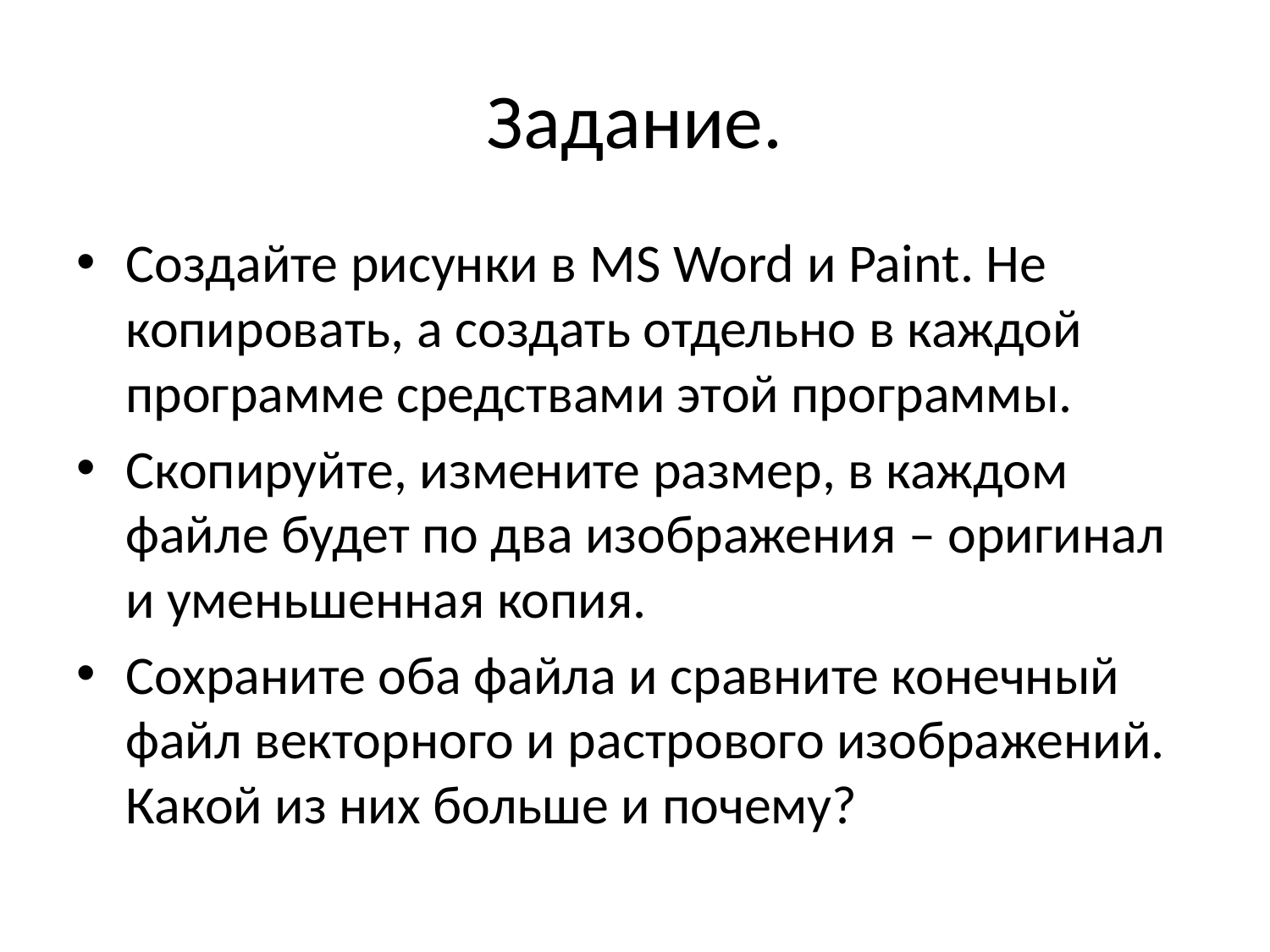

# Задание.
Создайте рисунки в MS Word и Paint. Не копировать, а создать отдельно в каждой программе средствами этой программы.
Скопируйте, измените размер, в каждом файле будет по два изображения – оригинал и уменьшенная копия.
Сохраните оба файла и сравните конечный файл векторного и растрового изображений. Какой из них больше и почему?